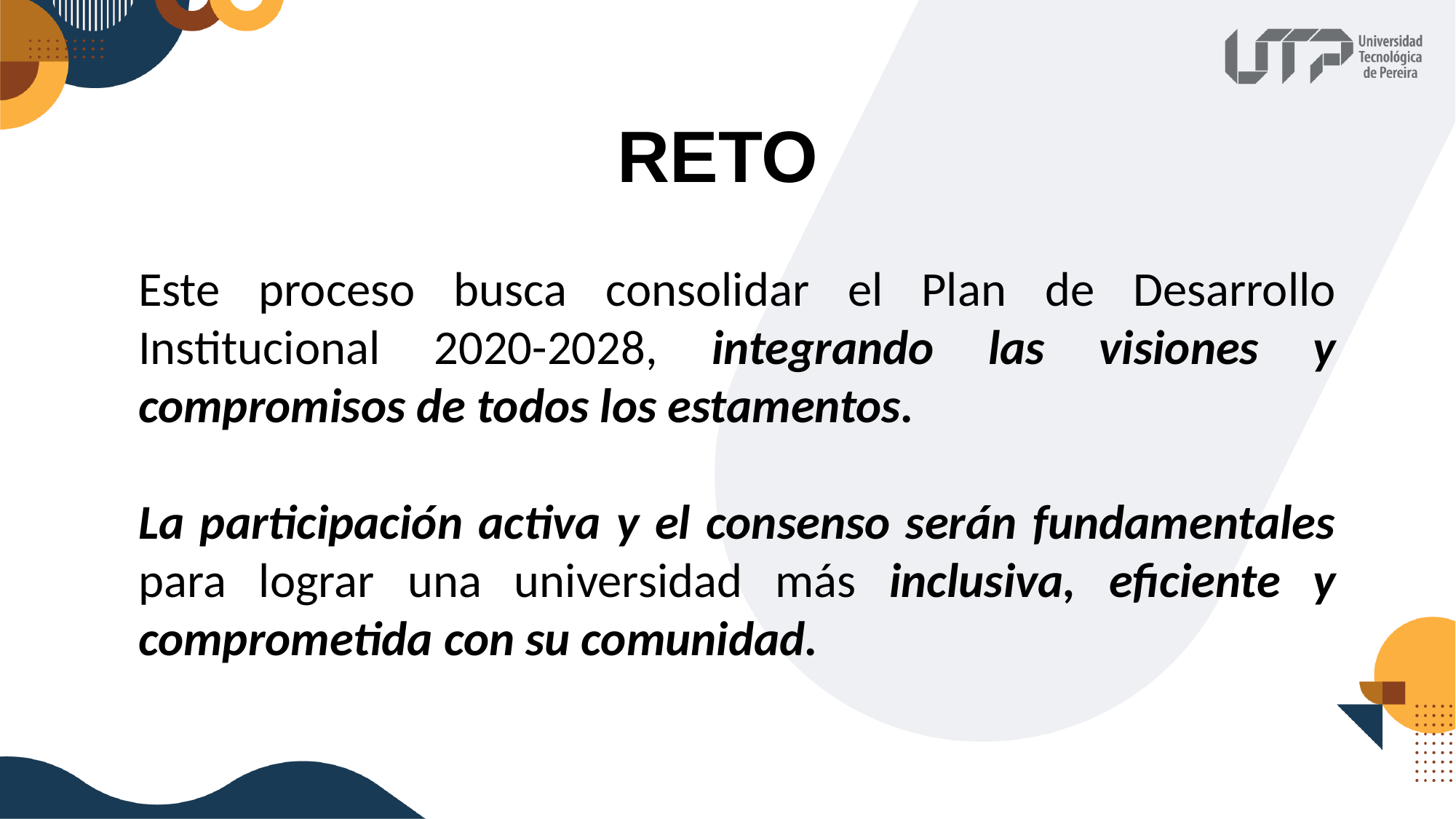

# RETO
Este proceso busca consolidar el Plan de Desarrollo Institucional 2020-2028, integrando las visiones y compromisos de todos los estamentos.

La participación activa y el consenso serán fundamentales para lograr una universidad más inclusiva, eficiente y comprometida con su comunidad.